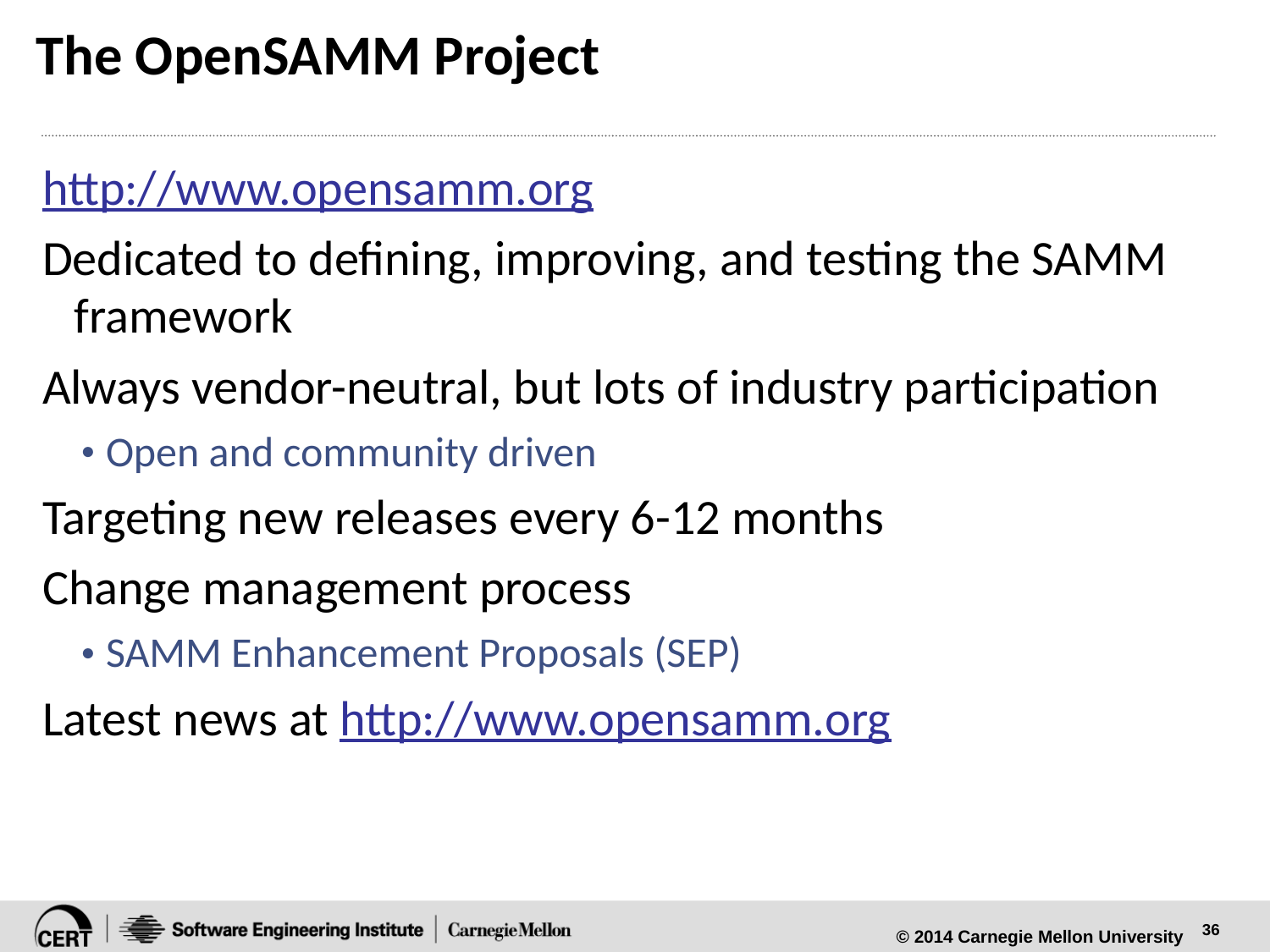

# The OpenSAMM Project
http://www.opensamm.org
Dedicated to defining, improving, and testing the SAMM framework
Always vendor-neutral, but lots of industry participation
Open and community driven
Targeting new releases every 6-12 months
Change management process
SAMM Enhancement Proposals (SEP)
Latest news at http://www.opensamm.org